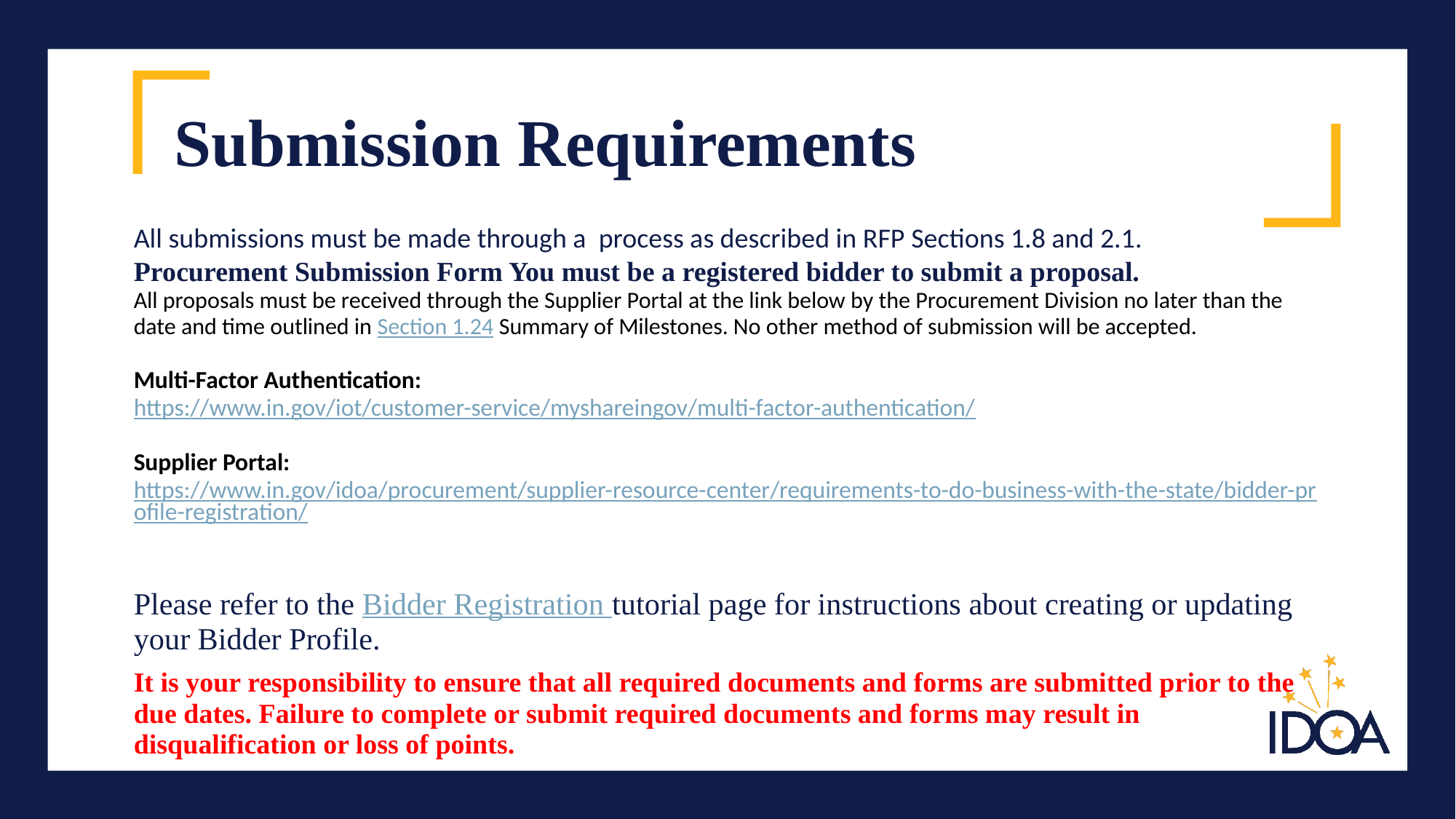

# Submission Requirements

All submissions must be made through a  process as described in RFP Sections 1.8 and 2.1.
Procurement Submission Form You must be a registered bidder to submit a proposal.
All proposals must be received through the Supplier Portal at the link below by the Procurement Division no later than the date and time outlined in Section 1.24 Summary of Milestones. No other method of submission will be accepted.

Multi-Factor Authentication:
https://www.in.gov/iot/customer-service/myshareingov/multi-factor-authentication/

Supplier Portal:
https://www.in.gov/idoa/procurement/supplier-resource-center/requirements-to-do-business-with-the-state/bidder-profile-registration/

Please refer to the Bidder Registration tutorial page for instructions about creating or updating your Bidder Profile.
It is your responsibility to ensure that all required documents and forms are submitted prior to the due dates. Failure to complete or submit required documents and forms may result in disqualification or loss of points.